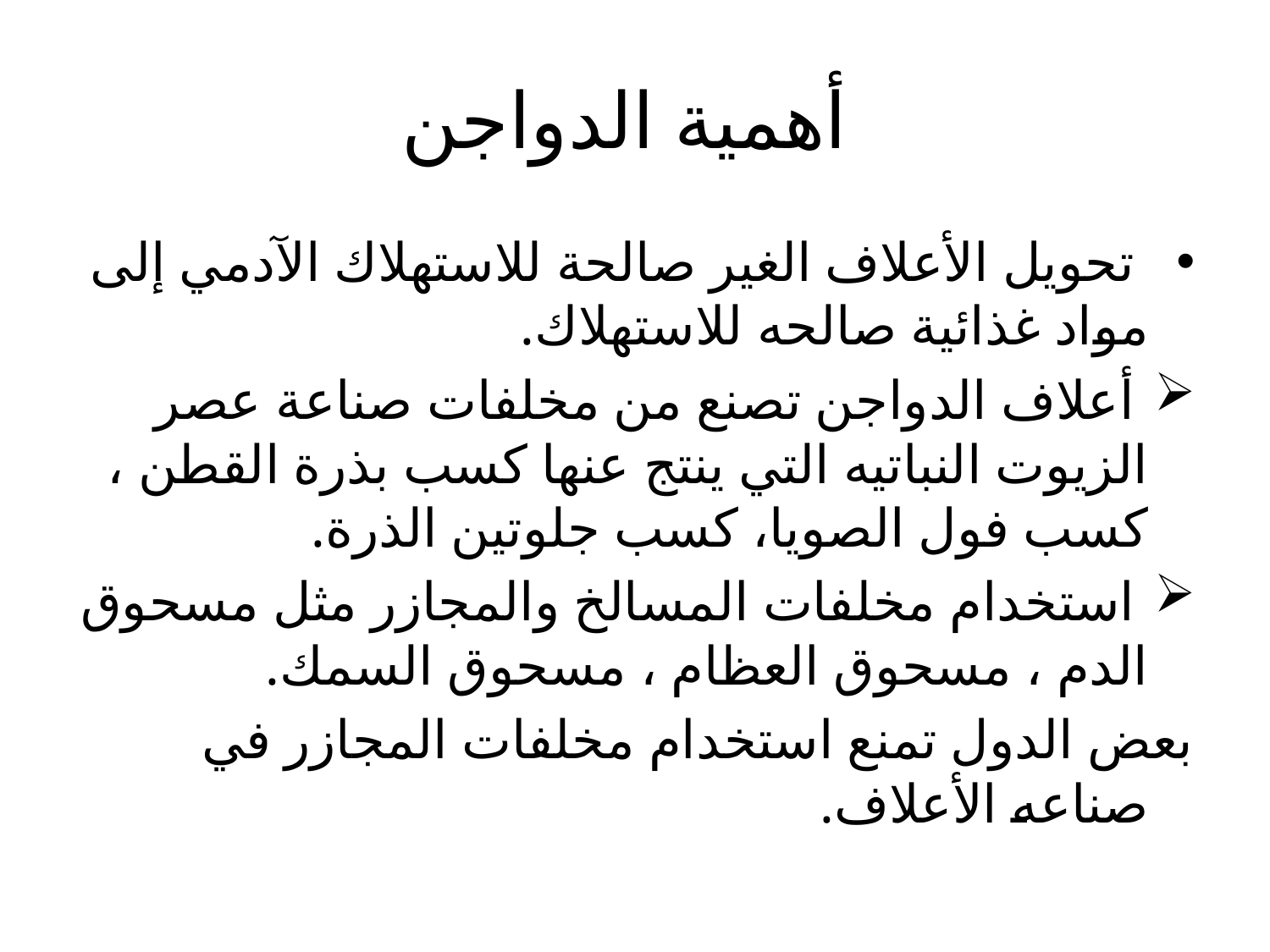

# أهمية الدواجن
 تحويل الأعلاف الغير صالحة للاستهلاك الآدمي إلى مواد غذائية صالحه للاستهلاك.
 أعلاف الدواجن تصنع من مخلفات صناعة عصر الزيوت النباتيه التي ينتج عنها كسب بذرة القطن ، كسب فول الصويا، كسب جلوتين الذرة.
 استخدام مخلفات المسالخ والمجازر مثل مسحوق الدم ، مسحوق العظام ، مسحوق السمك.
بعض الدول تمنع استخدام مخلفات المجازر في صناعه الأعلاف.